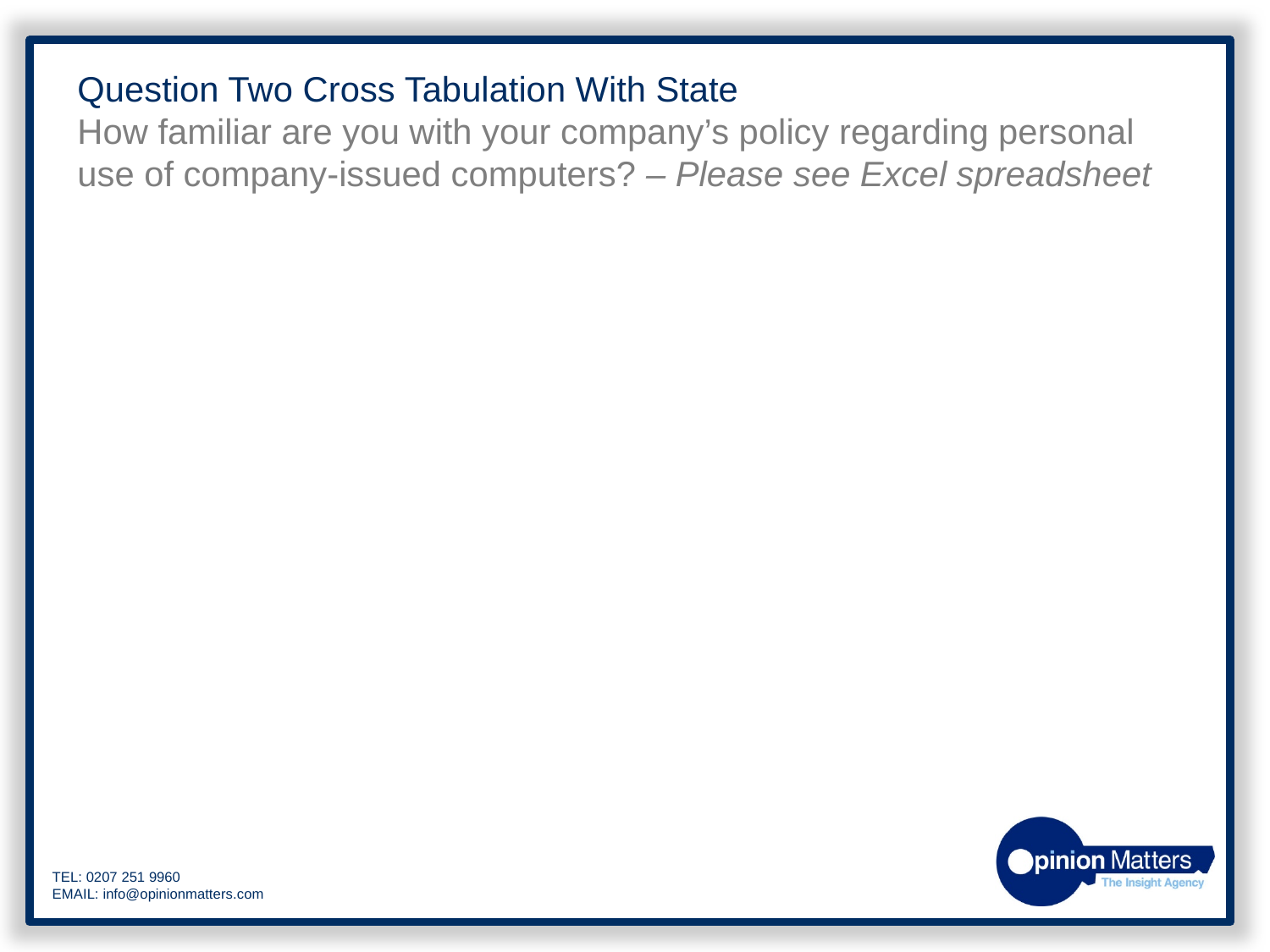

Question Two Cross Tabulation With State
How familiar are you with your company’s policy regarding personal use of company-issued computers? – Please see Excel spreadsheet